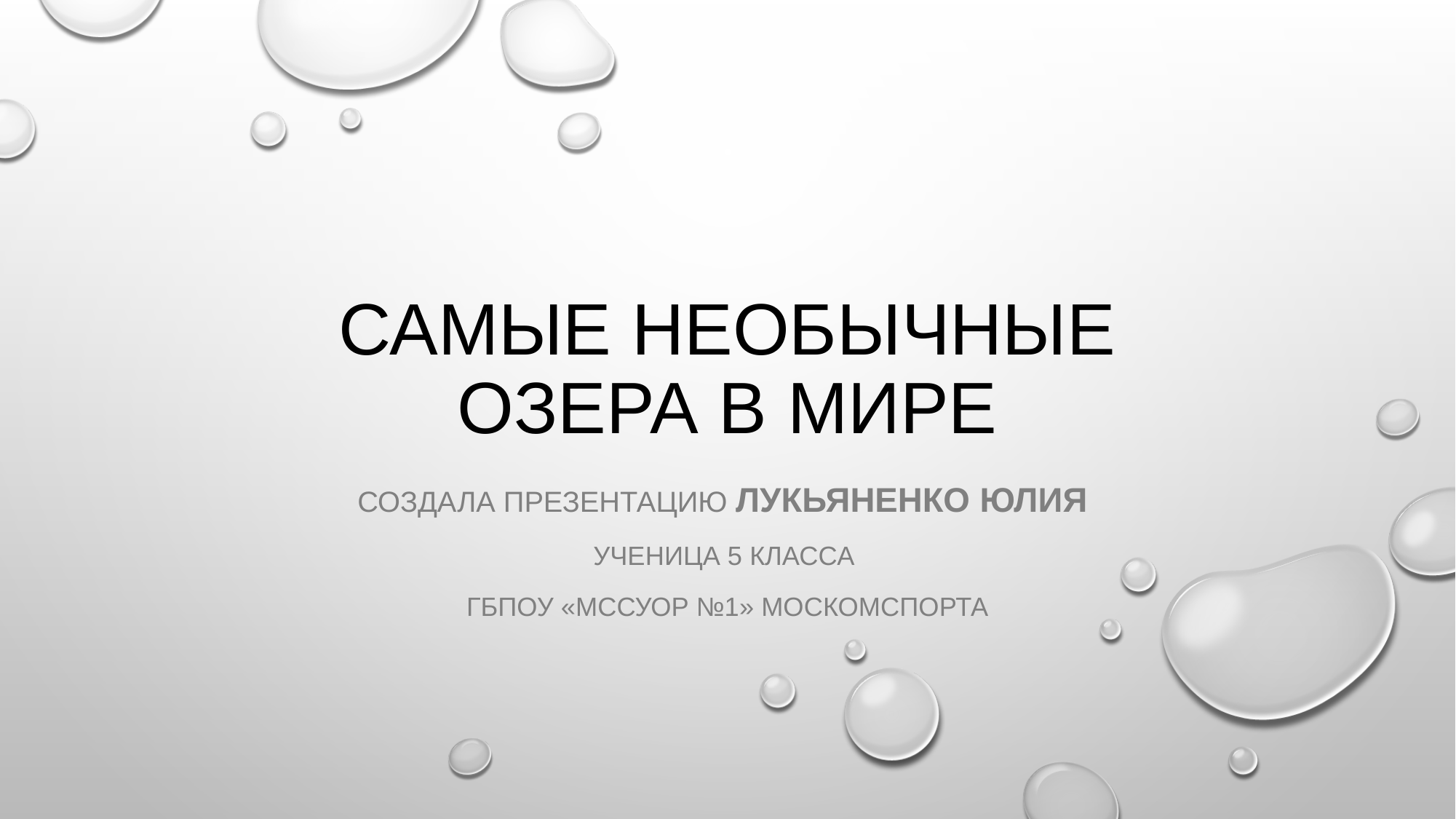

# Самые необычные озера в мире
Создала презентацию лукьяненко юлия
Ученица 5 класса
ГБПОУ «МССУОР №1» Москомспорта